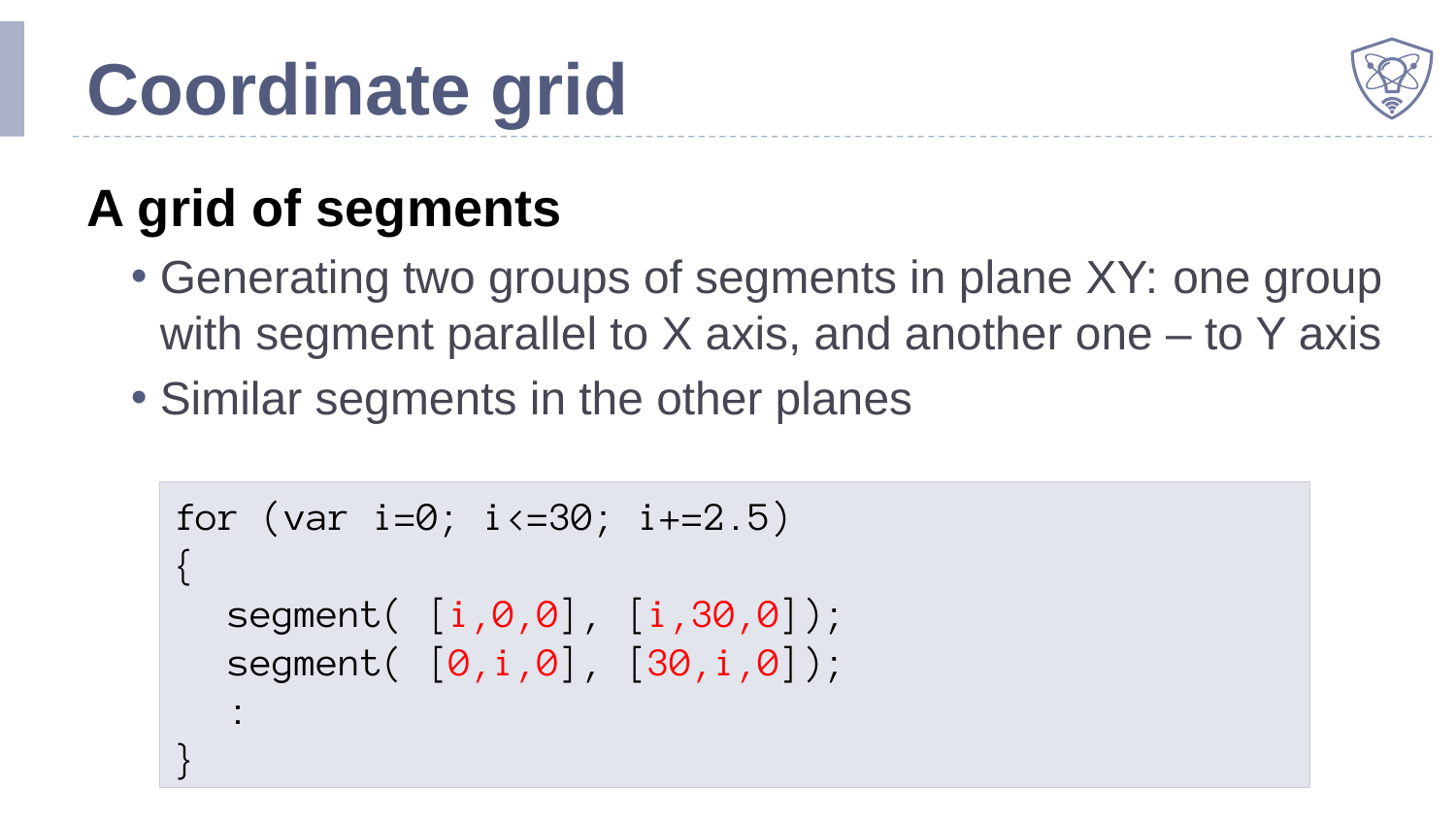

# Coordinate grid
A grid of segments
Generating two groups of segments in plane XY: one group with segment parallel to X axis, and another one – to Y axis
Similar segments in the other planes
for (var i=0; i<=30; i+=2.5)
{
	segment( [i,0,0], [i,30,0]);
	segment( [0,i,0], [30,i,0]);
	:
}